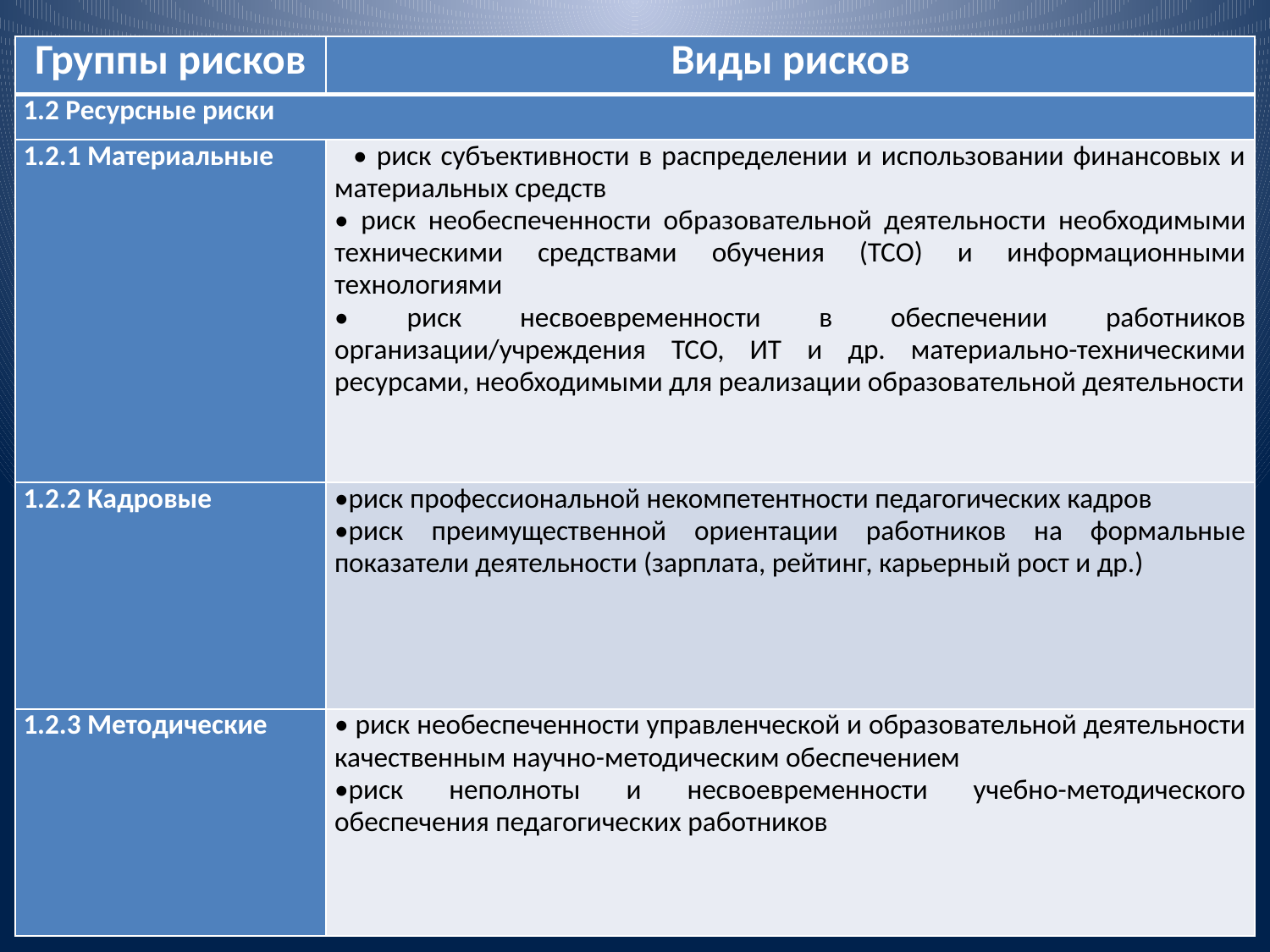

| Группы рисков | Виды рисков |
| --- | --- |
| 1.2 Ресурсные риски |  |
| 1.2.1 Материальные | • риск субъективности в распределении и использовании финансовых и материальных средств • риск необеспеченности образовательной деятельности необходимыми техническими средствами обучения (ТСО) и информационными технологиями • риск несвоевременности в обеспечении работников организации/учреждения ТСО, ИТ и др. материально-техническими ресурсами, необходимыми для реализации образовательной деятельности |
| 1.2.2 Кадровые | •риск профессиональной некомпетентности педагогических кадров •риск преимущественной ориентации работников на формальные показатели деятельности (зарплата, рейтинг, карьерный рост и др.) |
| 1.2.3 Методические | • риск необеспеченности управленческой и образовательной деятельности качественным научно-методическим обеспечением •риск неполноты и несвоевременности учебно-методического обеспечения педагогических работников |